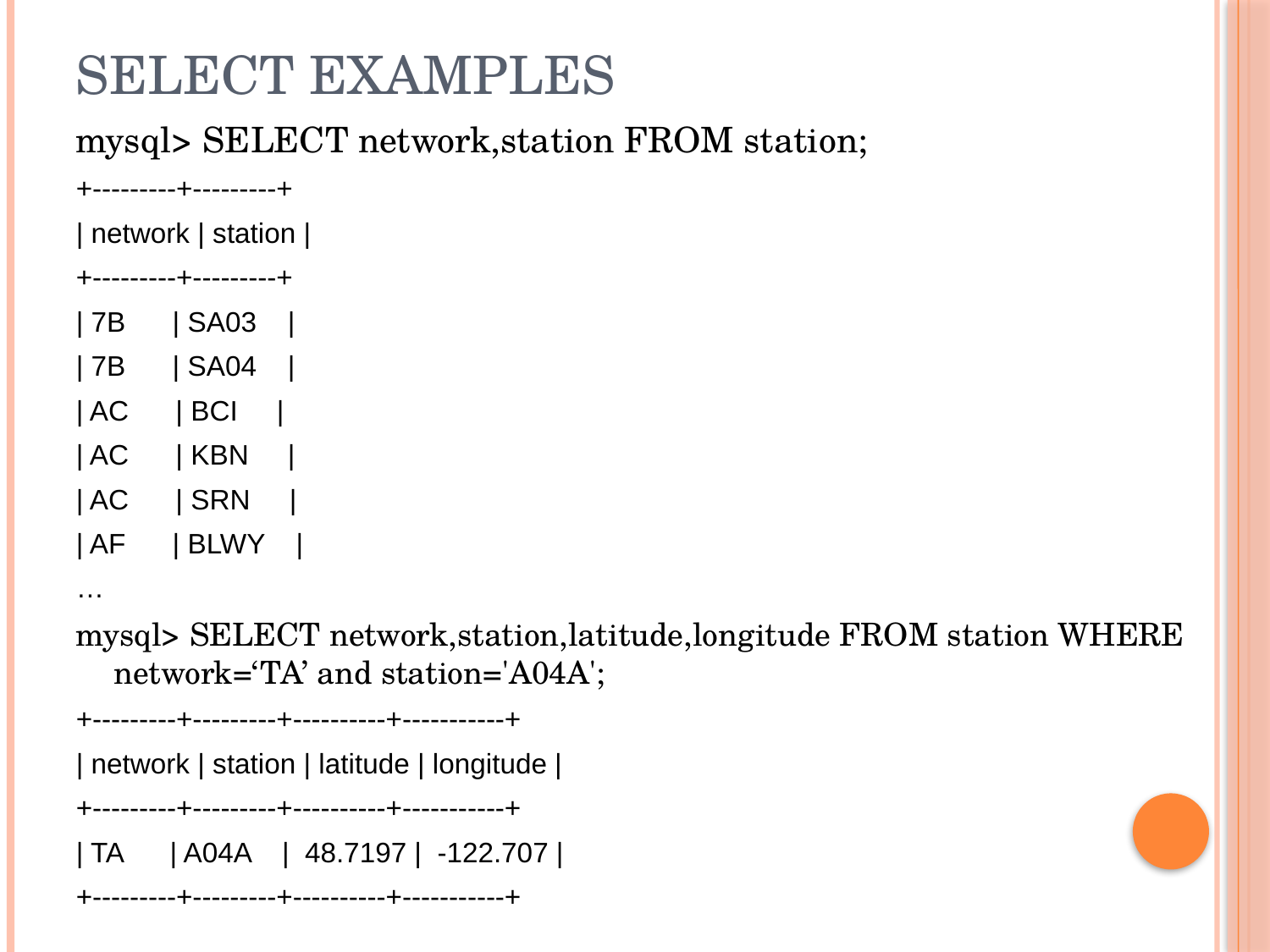

# SELECT examples
mysql> SELECT network,station FROM station;
+---------+---------+
| network | station |
+---------+---------+
| 7B      | SA03    |
| 7B      | SA04    |
| AC      | BCI     |
| AC      | KBN     |
| AC      | SRN     |
| AF      | BLWY    |
…
mysql> SELECT network,station,latitude,longitude FROM station WHERE network=‘TA’ and station='A04A';
+---------+---------+----------+-----------+
| network | station | latitude | longitude |
+---------+---------+----------+-----------+
| TA      | A04A    |  48.7197 |  -122.707 |
+---------+---------+----------+-----------+